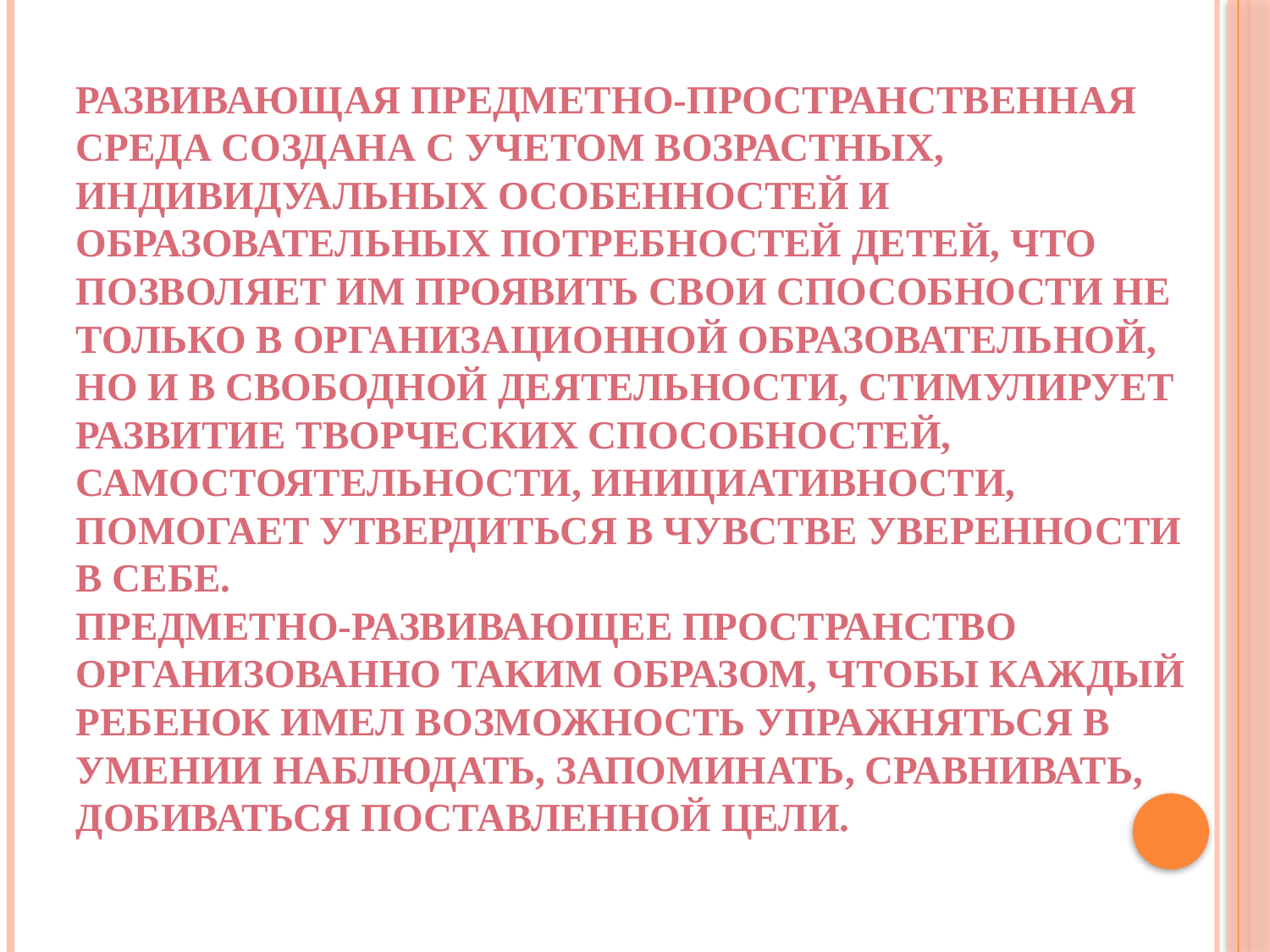

# Развивающая предметно-пространственная среда создана с учетом возрастных, индивидуальных особенностей и образовательных потребностей детей, что позволяет им проявить свои способности не только в организационной образовательной, но и в свободной деятельности, стимулирует развитие творческих способностей, самостоятельности, инициативности, помогает утвердиться в чувстве уверенности в себе. Предметно-развивающее пространство организованно таким образом, чтобы каждый ребенок имел возможность упражняться в умении наблюдать, запоминать, сравнивать, добиваться поставленной цели.